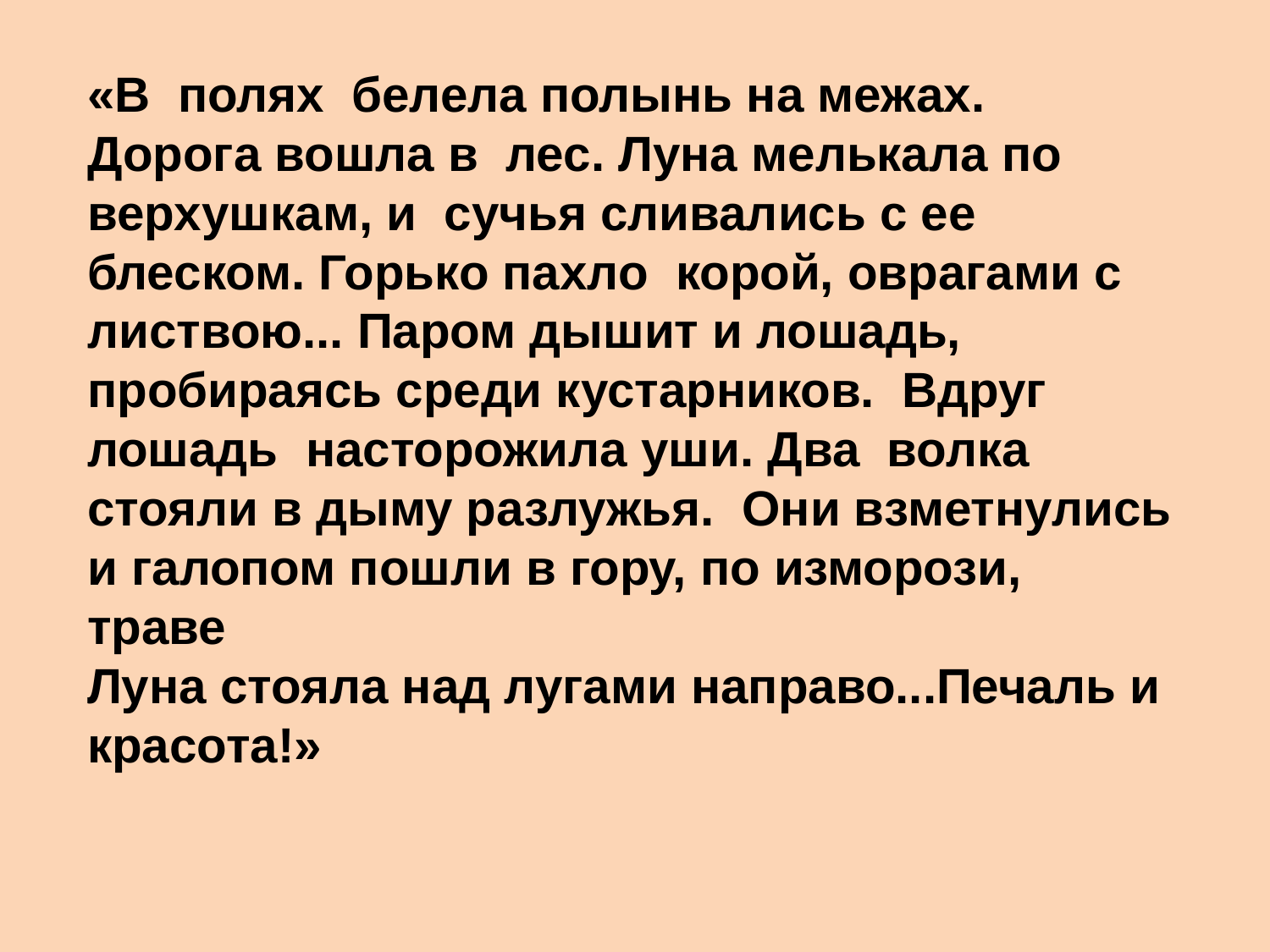

«В  полях  белела полынь на межах.  Дорога вошла в  лес. Луна мелькала по  верхушкам, и  сучья сливались с ее  блеском. Горько пахло  корой, оврагами с листвою... Паром дышит и лошадь, пробираясь среди кустарников.  Вдруг лошадь  насторожила уши. Два  волка стояли в дыму разлужья.  Они взметнулись и галопом пошли в гору, по изморози, траве
Луна стояла над лугами направо...Печаль и красота!»